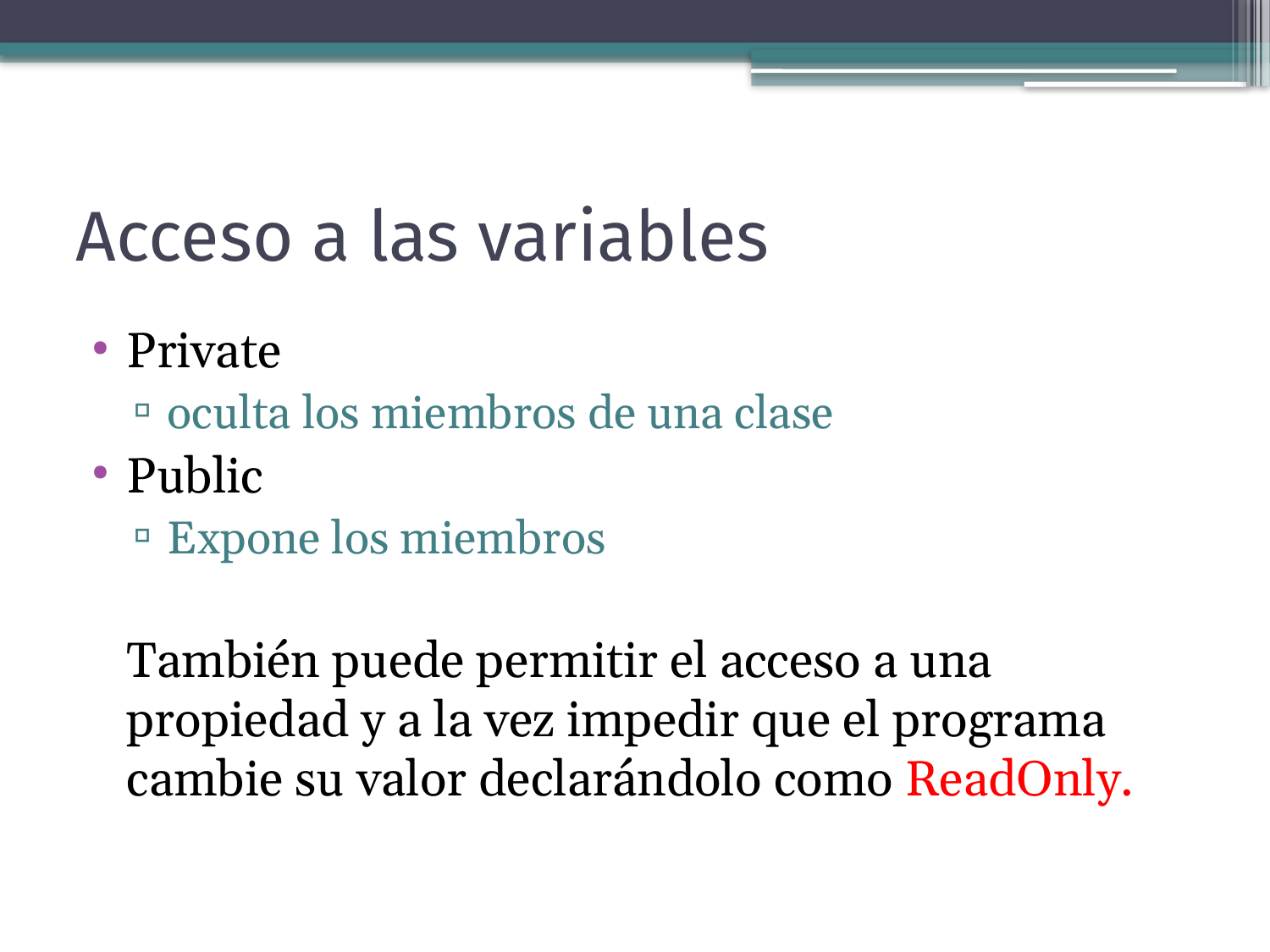

# Acceso a las variables
Private
oculta los miembros de una clase
Public
Expone los miembros

   También puede permitir el acceso a una propiedad y a la vez impedir que el programa cambie su valor declarándolo como ReadOnly.